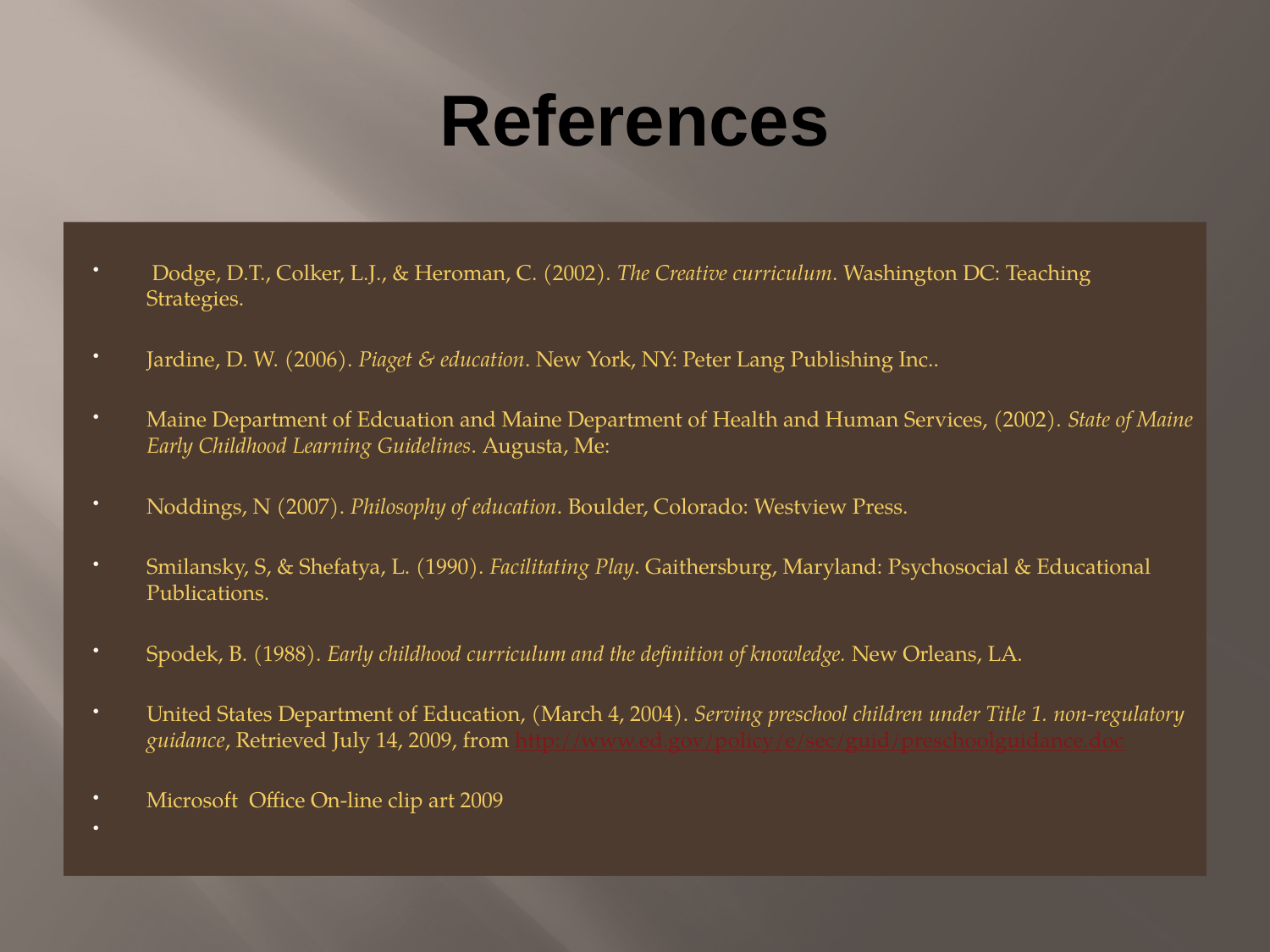

# References

 Dodge, D.T., Colker, L.J., & Heroman, C. (2002). The Creative curriculum. Washington DC: Teaching Strategies.

Jardine, D. W. (2006). Piaget & education. New York, NY: Peter Lang Publishing Inc..

Maine Department of Edcuation and Maine Department of Health and Human Services, (2002). State of Maine Early Childhood Learning Guidelines. Augusta, Me:

Noddings, N (2007). Philosophy of education. Boulder, Colorado: Westview Press.

Smilansky, S, & Shefatya, L. (1990). Facilitating Play. Gaithersburg, Maryland: Psychosocial & Educational Publications.

Spodek, B. (1988). Early childhood curriculum and the definition of knowledge. New Orleans, LA.

United States Department of Education, (March 4, 2004). Serving preschool children under Title 1. non-regulatory guidance, Retrieved July 14, 2009, from http://www.ed.gov/policy/e/sec/guid/preschoolguidance.doc

Microsoft  Office On-line clip art 2009